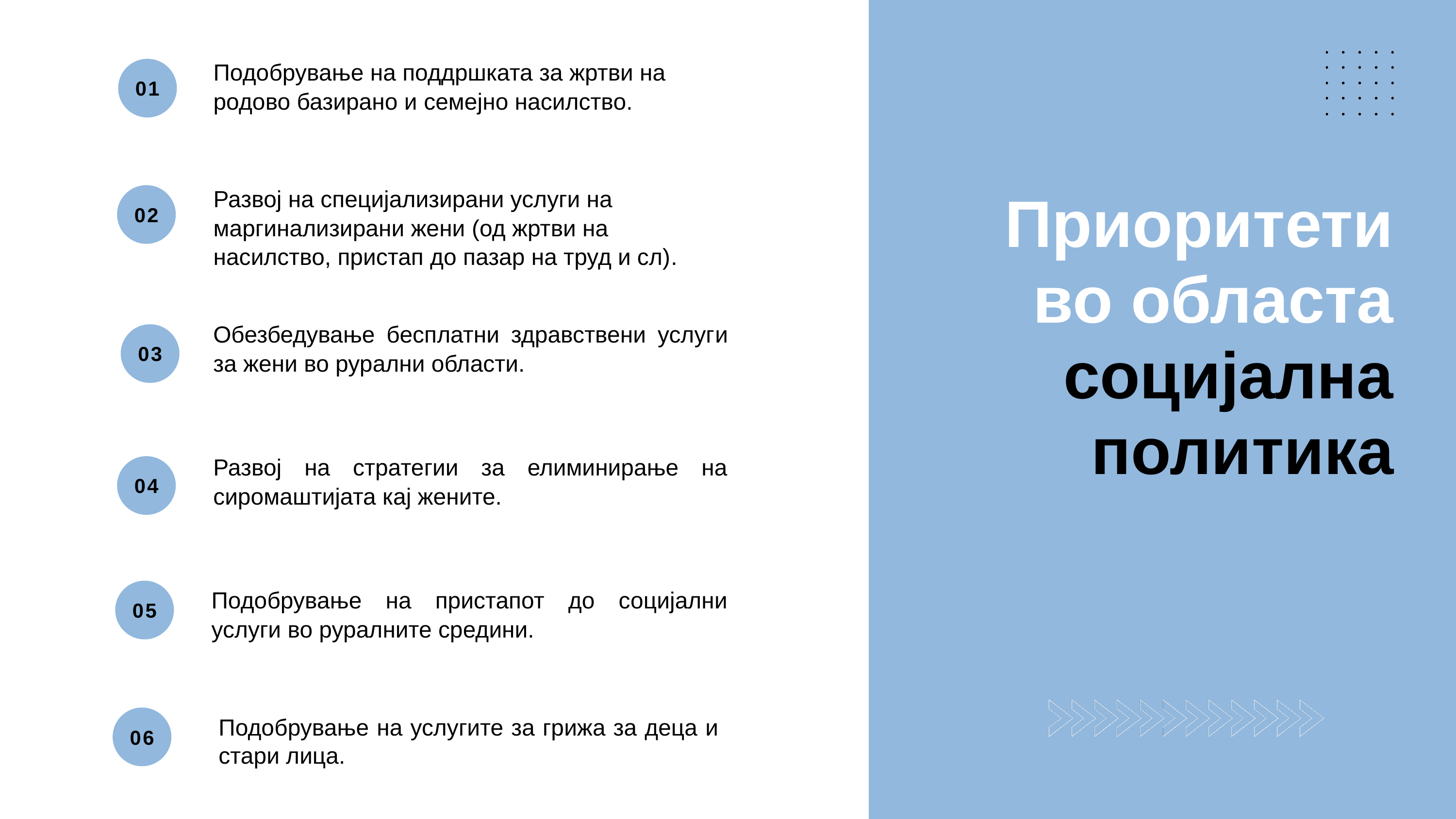

Подобрување на поддршката за жртви на родово базирано и семејно насилство.

01
Развој на специјализирани услуги на маргинализирани жени (од жртви на насилство, пристап до пазар на труд и сл).
Приоритети во областа социјална политика

02
Обезбедување бесплатни здравствени услуги за жени во рурални области.

03
Развој на стратегии за елиминирање на сиромаштијата кај жените.

04

05
Подобрување на пристапот до социјални услуги во руралните средини.

06
Подобрување на услугите за грижа за деца и стари лица.